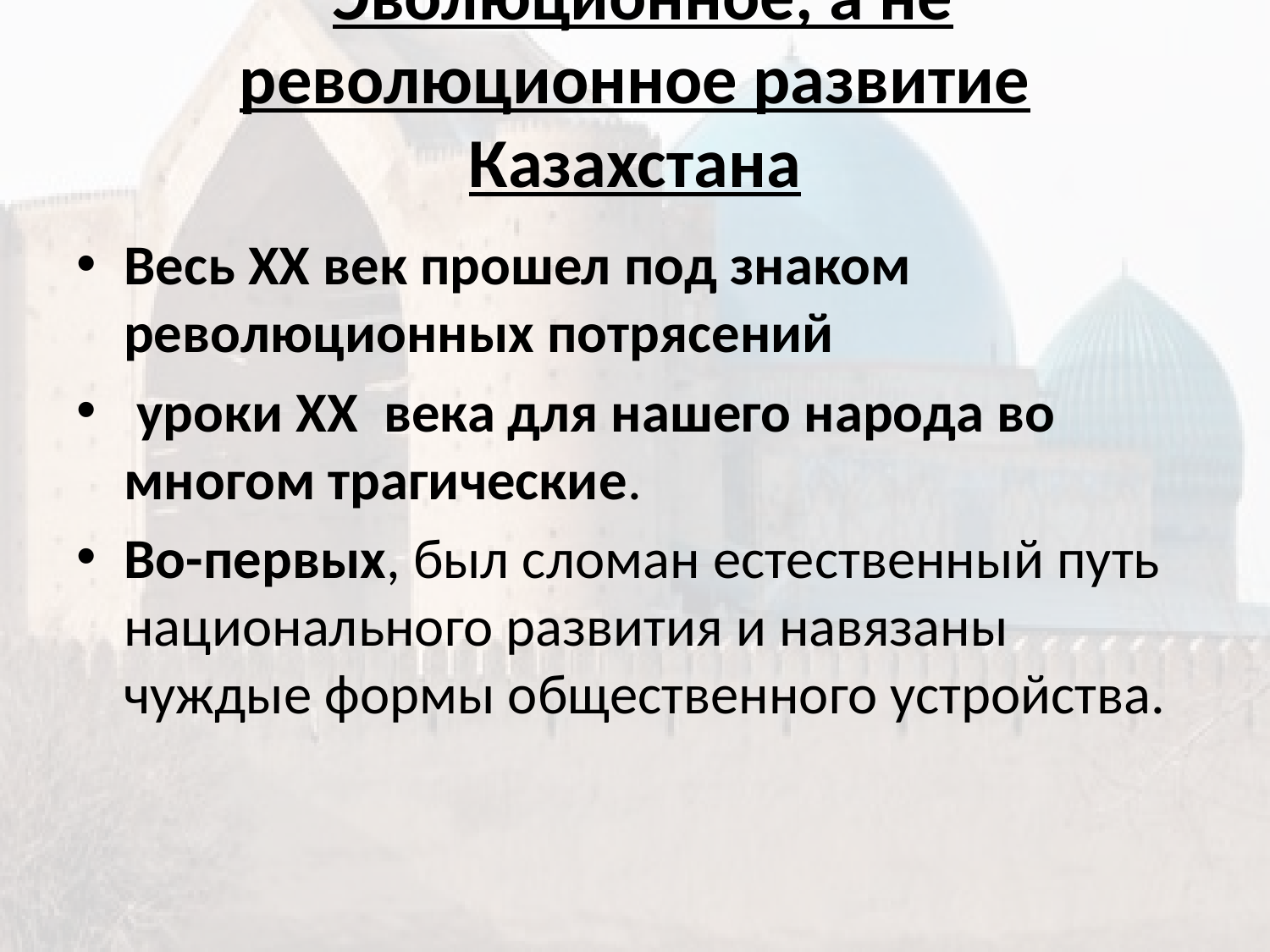

# Эволюционное, а не революционное развитие Казахстана
Весь ХХ век прошел под знаком революционных потрясений
 уроки ХХ  века для нашего народа во многом трагические.
Во-первых, был сломан естественный путь национального развития и навязаны чуждые формы общественного устройства.